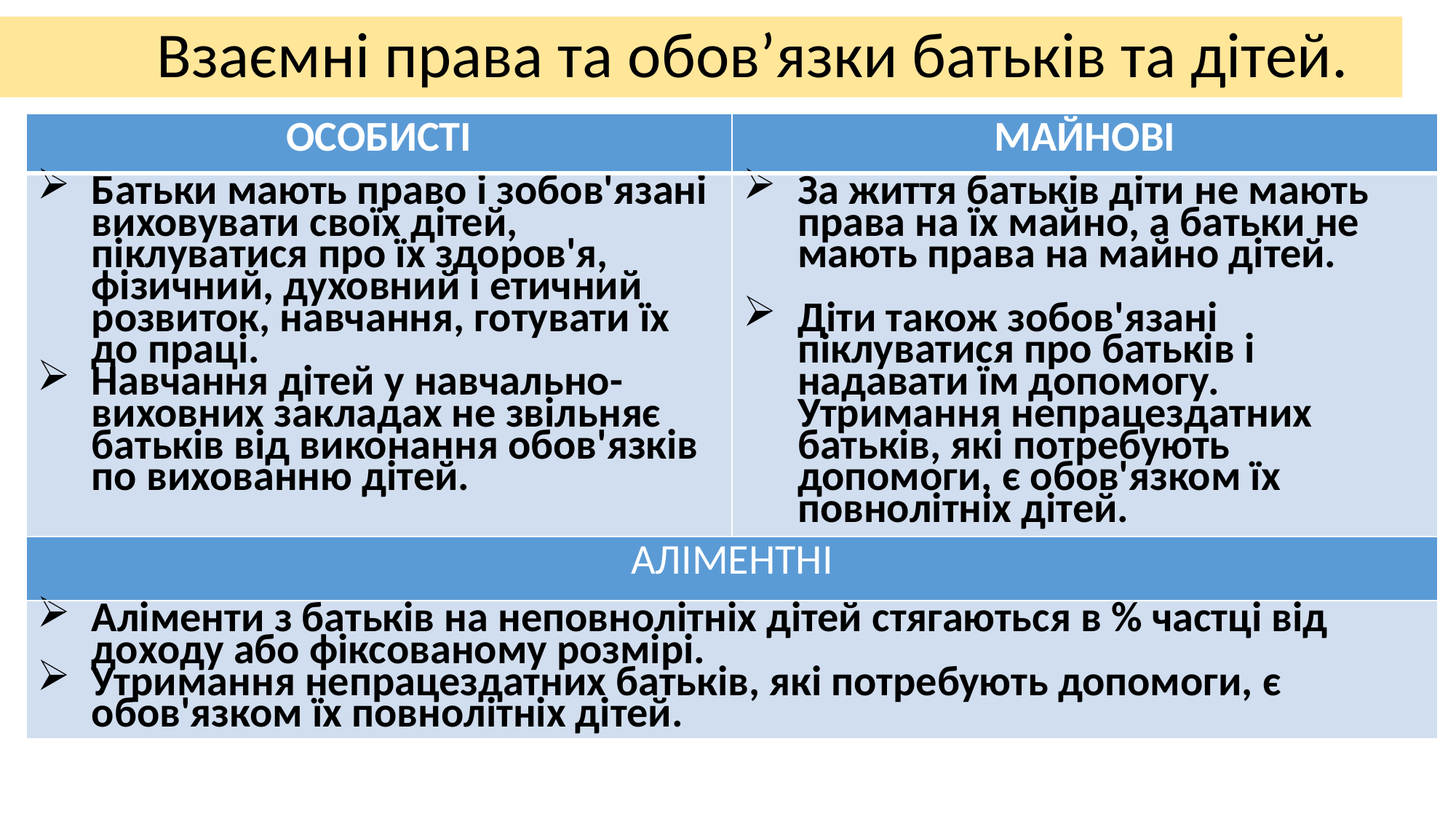

# Взаємні права та обов’язки батьків та дітей.
| ОСОБИСТІ | МАЙНОВІ |
| --- | --- |
| Батьки мають право і зобов'язані виховувати своїх дітей, піклуватися про їх здоров'я, фізичний, духовний і етичний розвиток, навчання, готувати їх до праці. Навчання дітей у навчально-виховних закладах не звільняє батьків від виконання обов'язків по вихованню дітей. | За життя батьків діти не мають права на їх майно, а батьки не мають права на майно дітей. Діти також зобов'язані піклуватися про батьків і надавати їм допомогу. Утримання непрацездатних батьків, які потребують допомоги, є обов'язком їх повнолітніх дітей. |
| АЛІМЕНТНІ |  |
| Аліменти з батьків на неповнолітніх дітей стягаються в % частці від доходу або фіксованому розмірі. Утримання непрацездатних батьків, які потребують допомоги, є обов'язком їх повнолітніх дітей. |  |